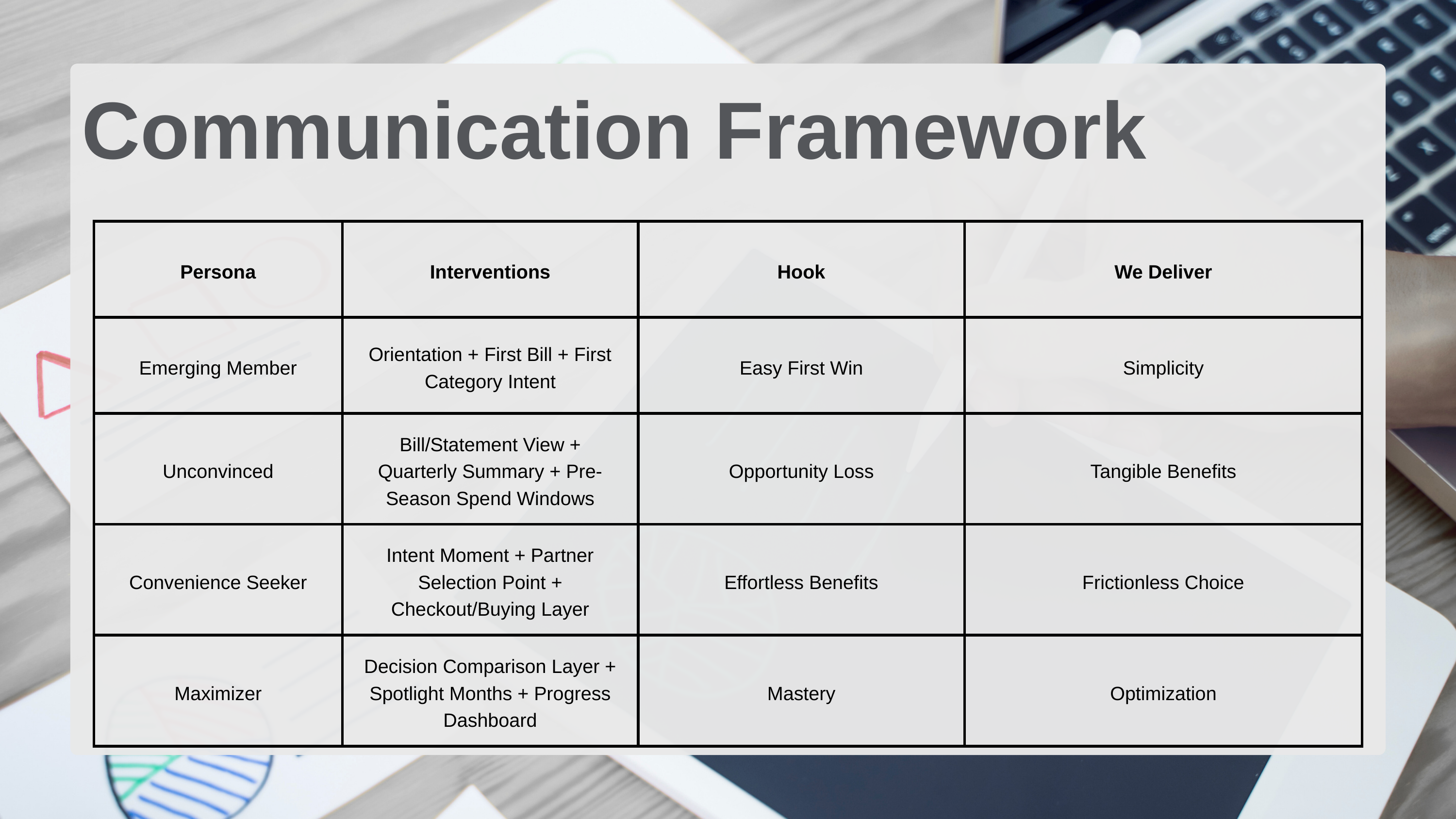

Communication Framework
| Persona | Interventions | Hook | We Deliver |
| --- | --- | --- | --- |
| Emerging Member | Orientation + First Bill + First Category Intent | Easy First Win | Simplicity |
| Unconvinced | Bill/Statement View + Quarterly Summary + Pre-Season Spend Windows | Opportunity Loss | Tangible Benefits |
| Convenience Seeker | Intent Moment + Partner Selection Point + Checkout/Buying Layer | Effortless Benefits | Frictionless Choice |
| Maximizer | Decision Comparison Layer + Spotlight Months + Progress Dashboard | Mastery | Optimization |